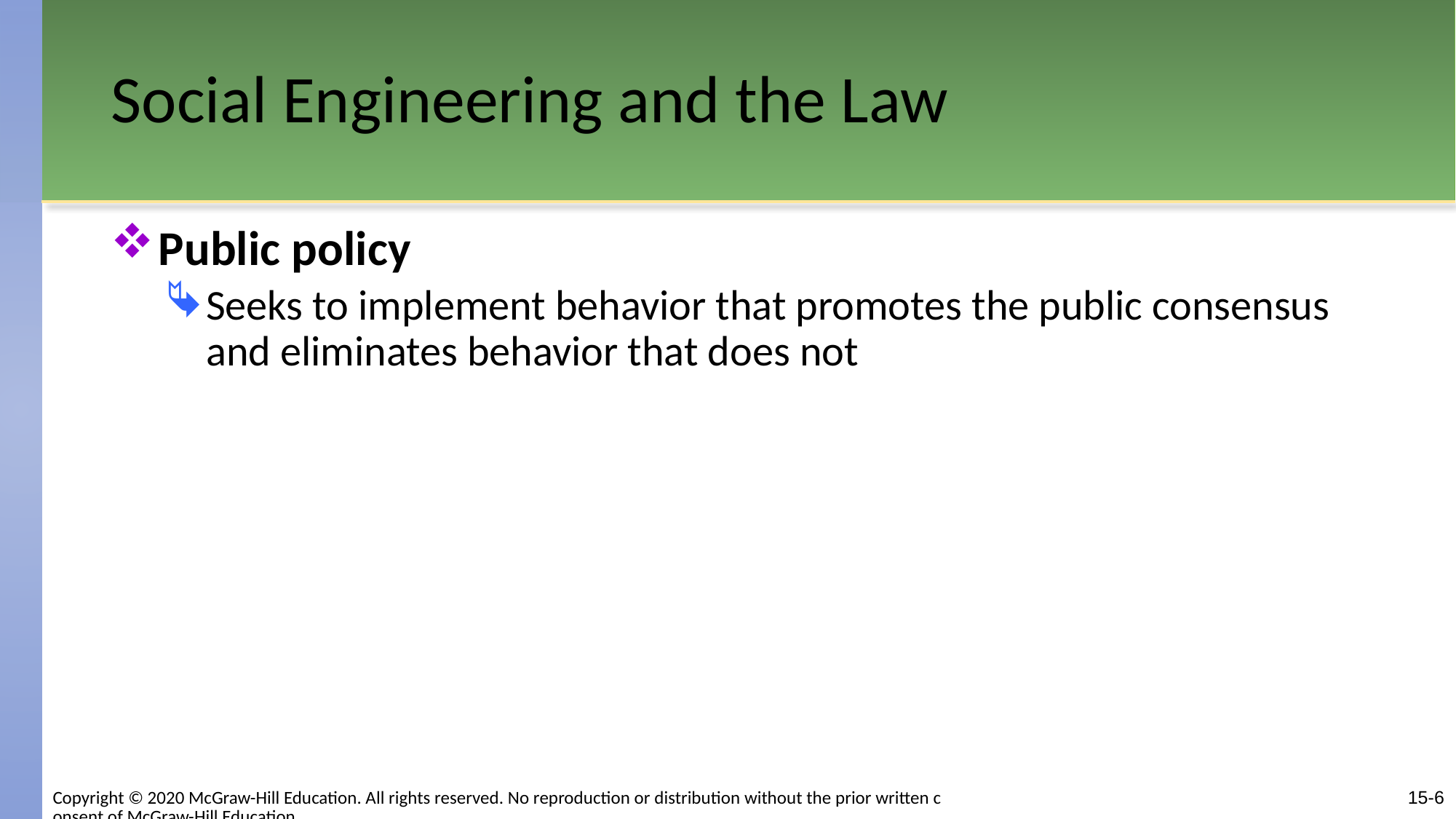

# Social Engineering and the Law
Public policy
Seeks to implement behavior that promotes the public consensus and eliminates behavior that does not
Copyright © 2020 McGraw-Hill Education. All rights reserved. No reproduction or distribution without the prior written consent of McGraw-Hill Education.
15-6